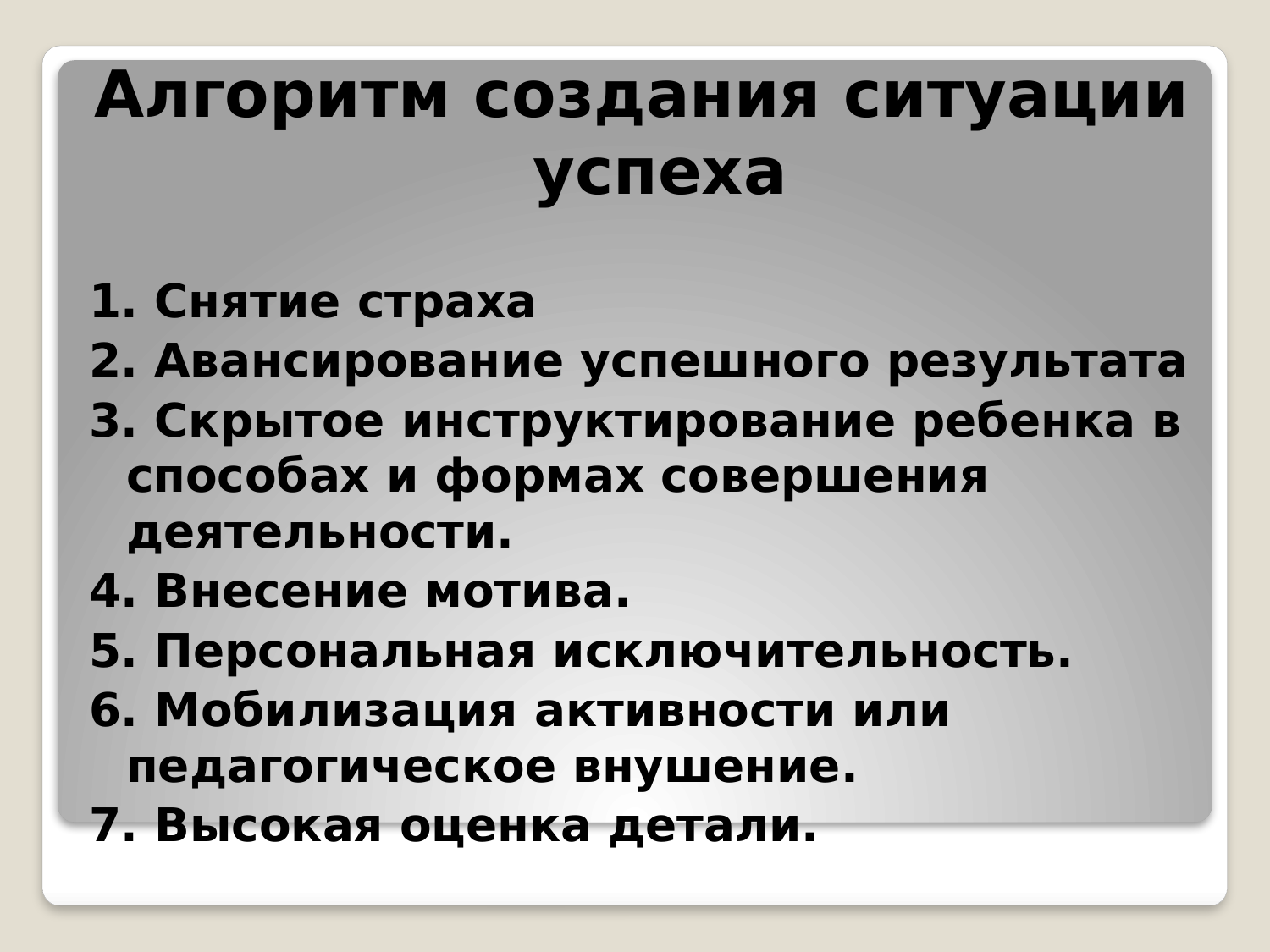

Алгоритм создания ситуации успеха

1. Снятие страха
2. Авансирование успешного результата
3. Скрытое инструктирование ребенка в способах и формах совершения деятельности.
4. Внесение мотива.
5. Персональная исключительность.
6. Мобилизация активности или педагогическое внушение.
7. Высокая оценка детали.